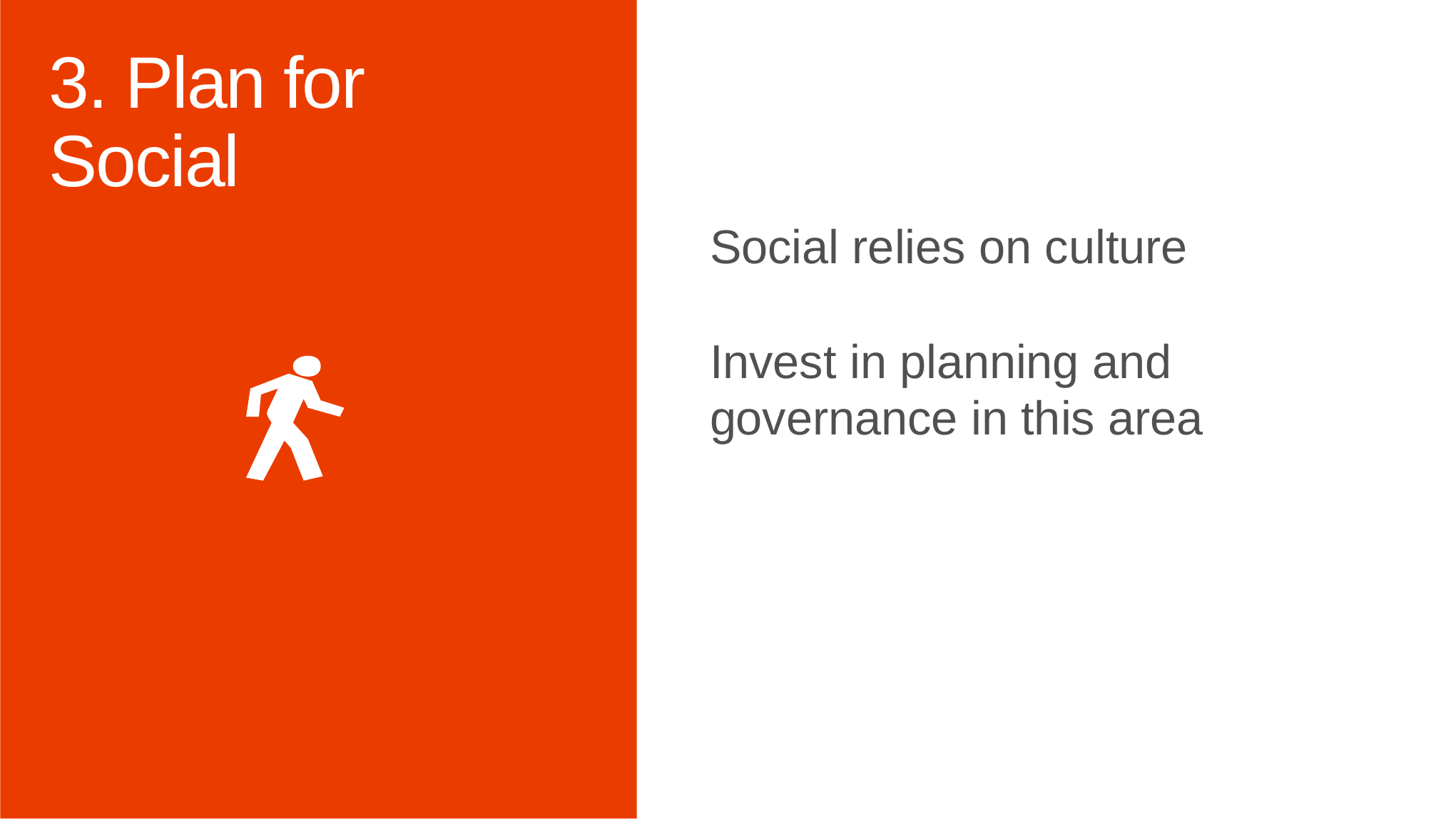

# 3. Plan for Social
Social relies on culture

Invest in planning and governance in this area